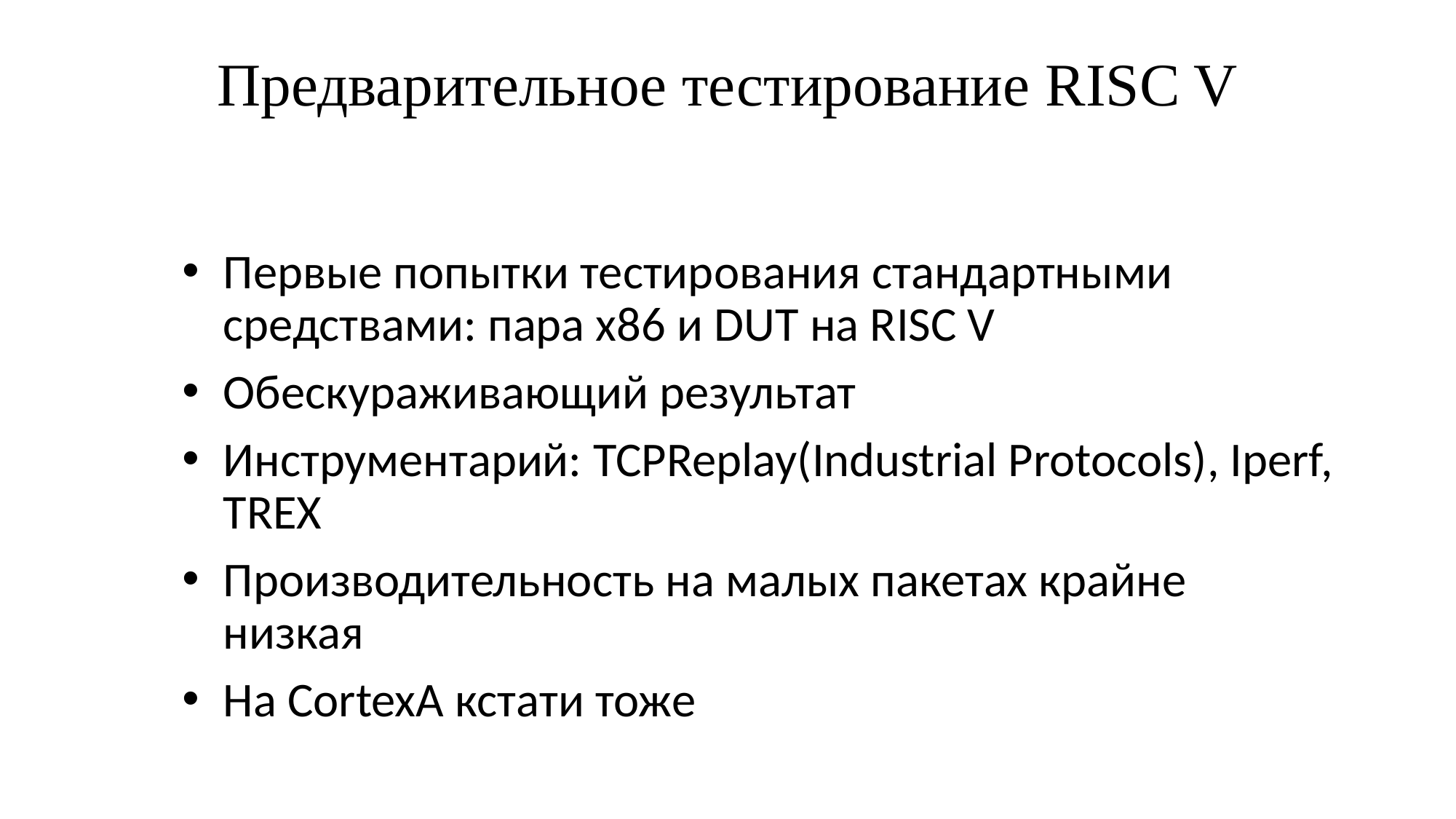

# Предварительное тестирование RISC V
Первые попытки тестирования стандартными средствами: пара х86 и DUT на RISC V
Обескураживающий результат
Инструментарий: TCPReplay(Industrial Protocols), Iperf, TREX
Производительность на малых пакетах крайне низкая
На CortexA кстати тоже